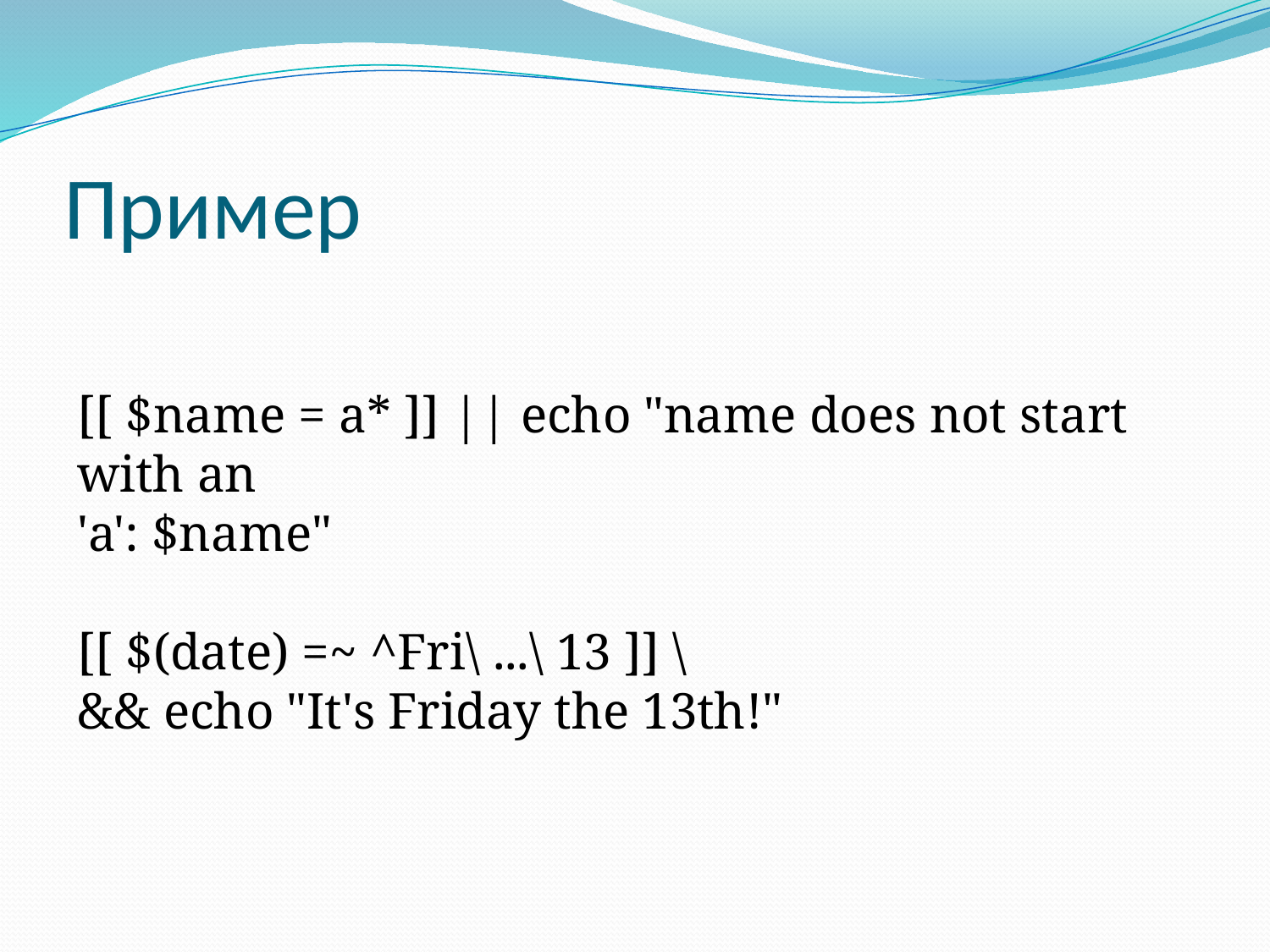

# Пример
[[ $name = a* ]] || echo "name does not start with an
'a': $name"

[[ $(date) =~ ^Fri\ ...\ 13 ]] \
&& echo "It's Friday the 13th!"